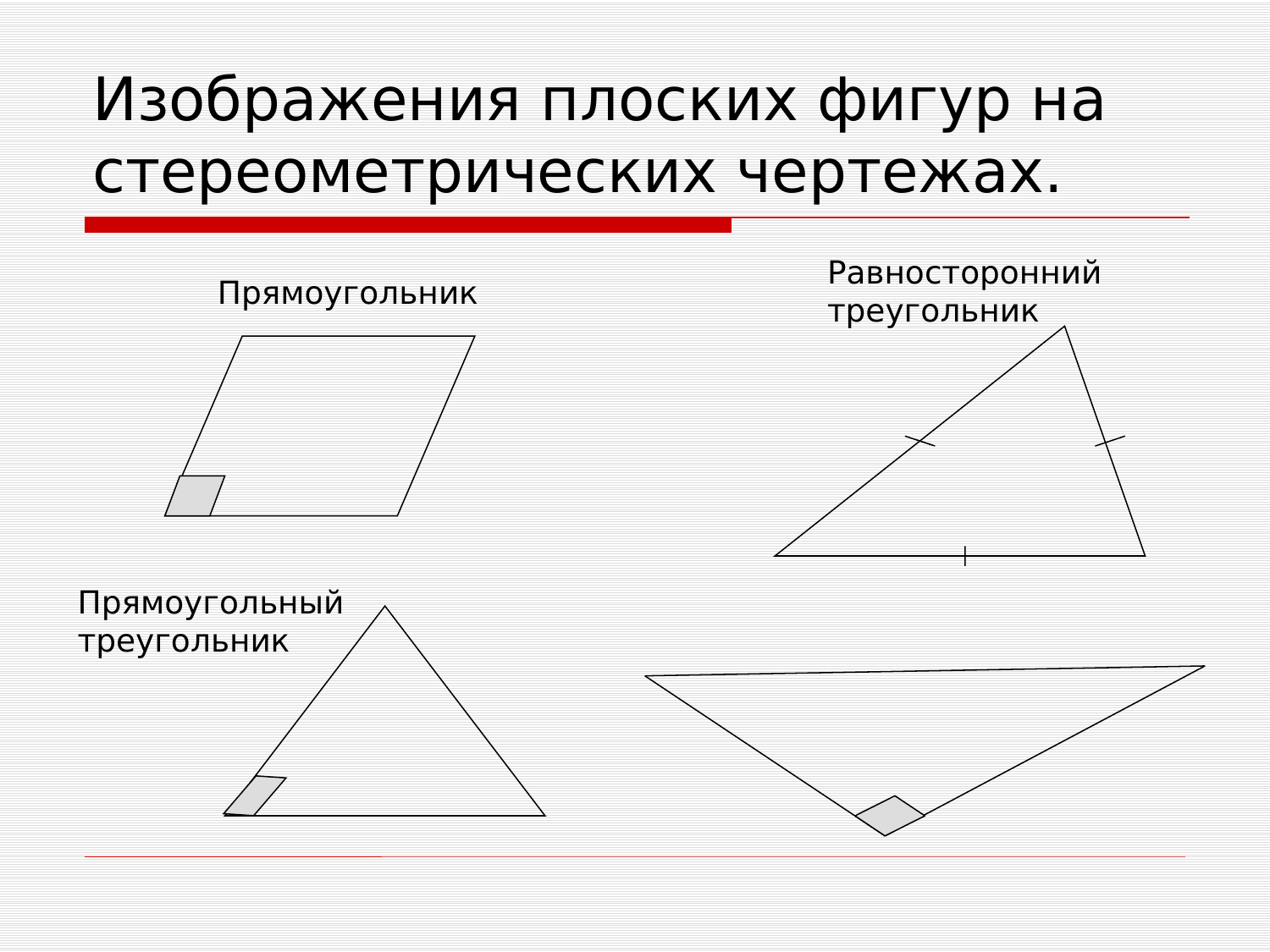

# Изображения плоских фигур на стереометрических чертежах.
Равносторонний треугольник
Прямоугольник

Прямоугольный треугольник